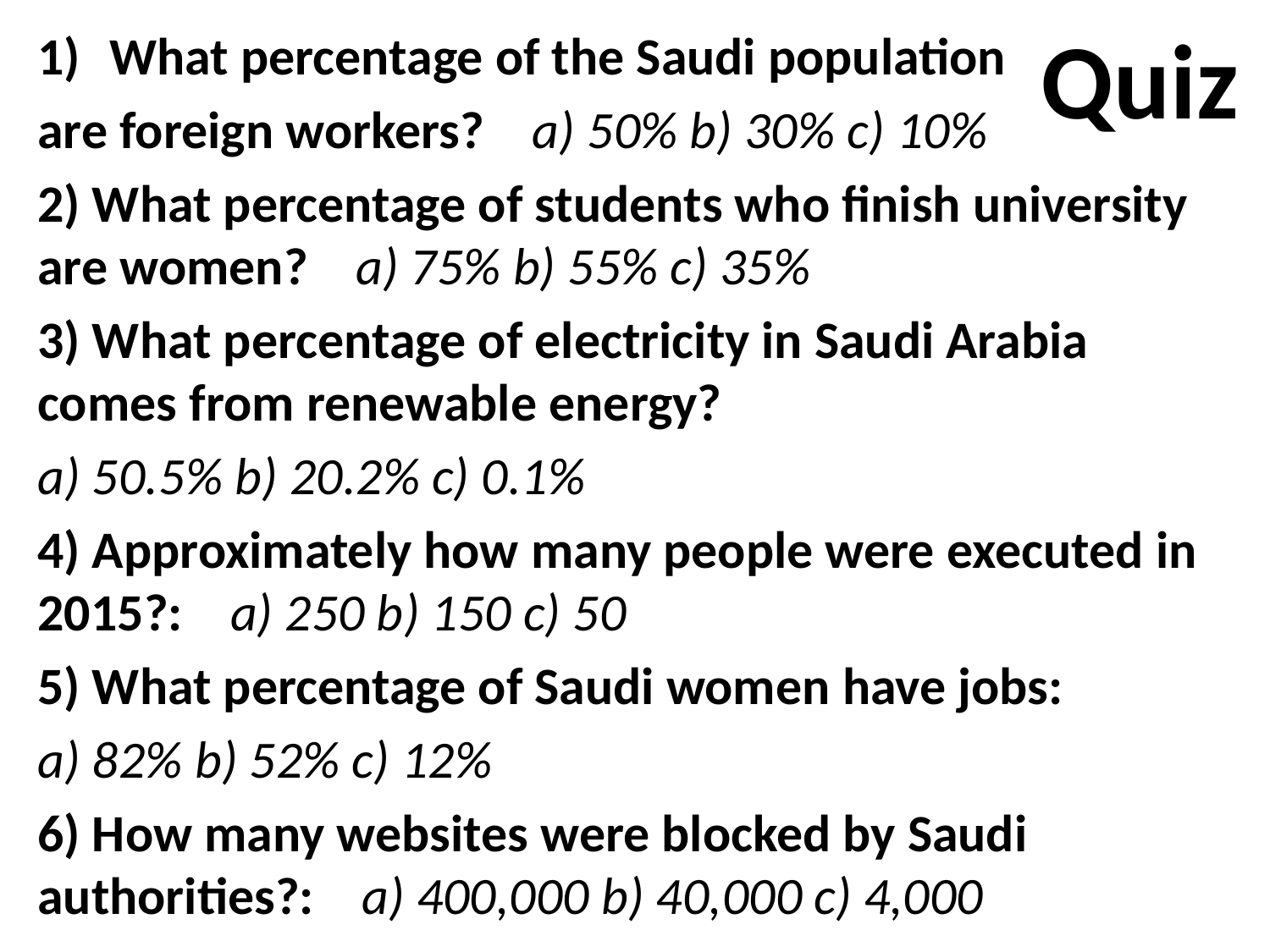

What percentage of the Saudi population
are foreign workers?    a) 50% b) 30% c) 10%
2) What percentage of students who finish university are women?    a) 75% b) 55% c) 35%
3) What percentage of electricity in Saudi Arabia comes from renewable energy?
a) 50.5% b) 20.2% c) 0.1%
4) Approximately how many people were executed in 2015?:    a) 250 b) 150 c) 50
5) What percentage of Saudi women have jobs:
a) 82% b) 52% c) 12%
6) How many websites were blocked by Saudi authorities?:    a) 400,000 b) 40,000 c) 4,000

# Quiz